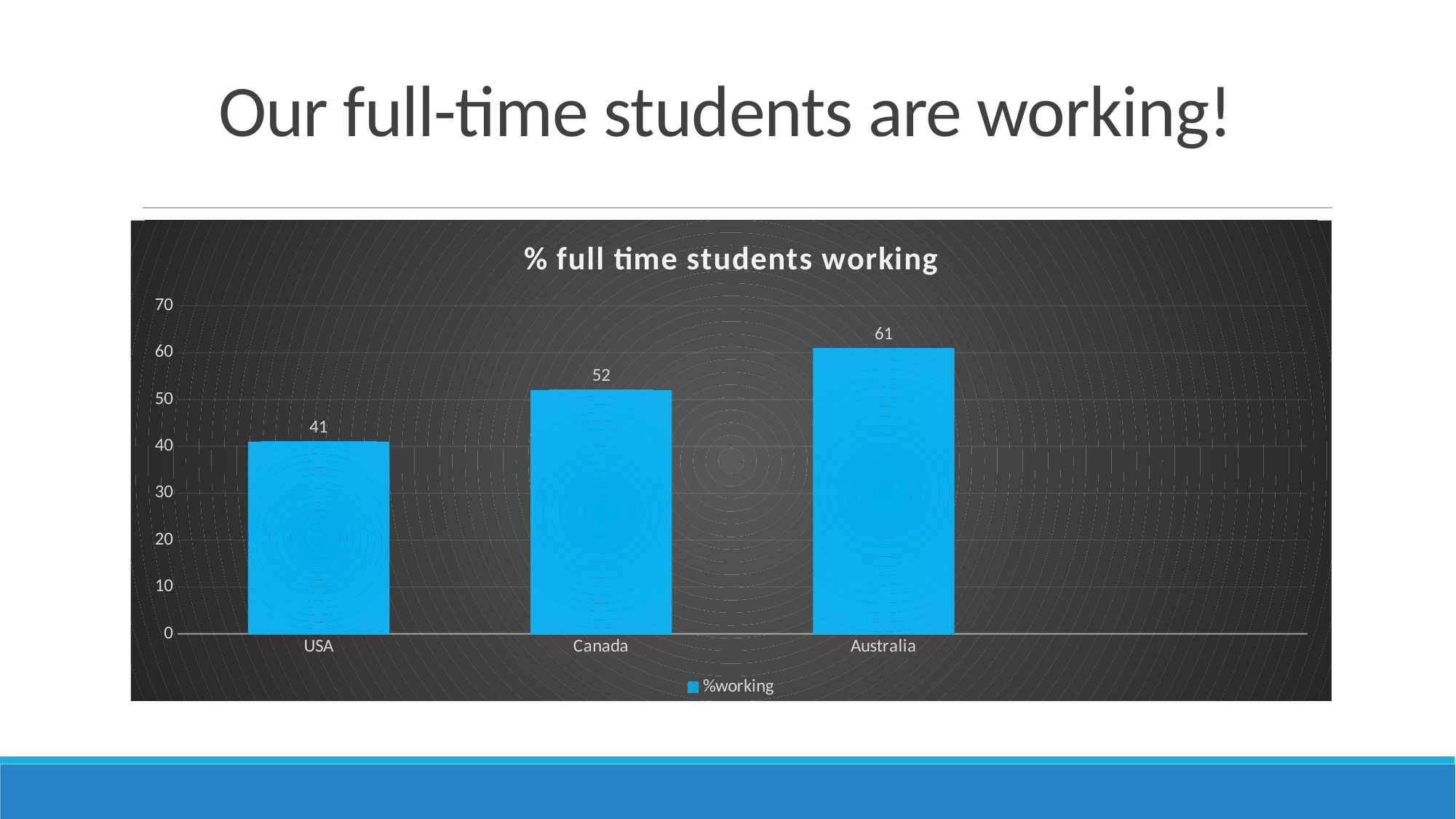

# Our full-time students are working!

### Chart: % full time students working

| Category | %working |
|---|---|
| USA | 41.0 |
| Canada | 52.0 |
| Australia | 61.0 |